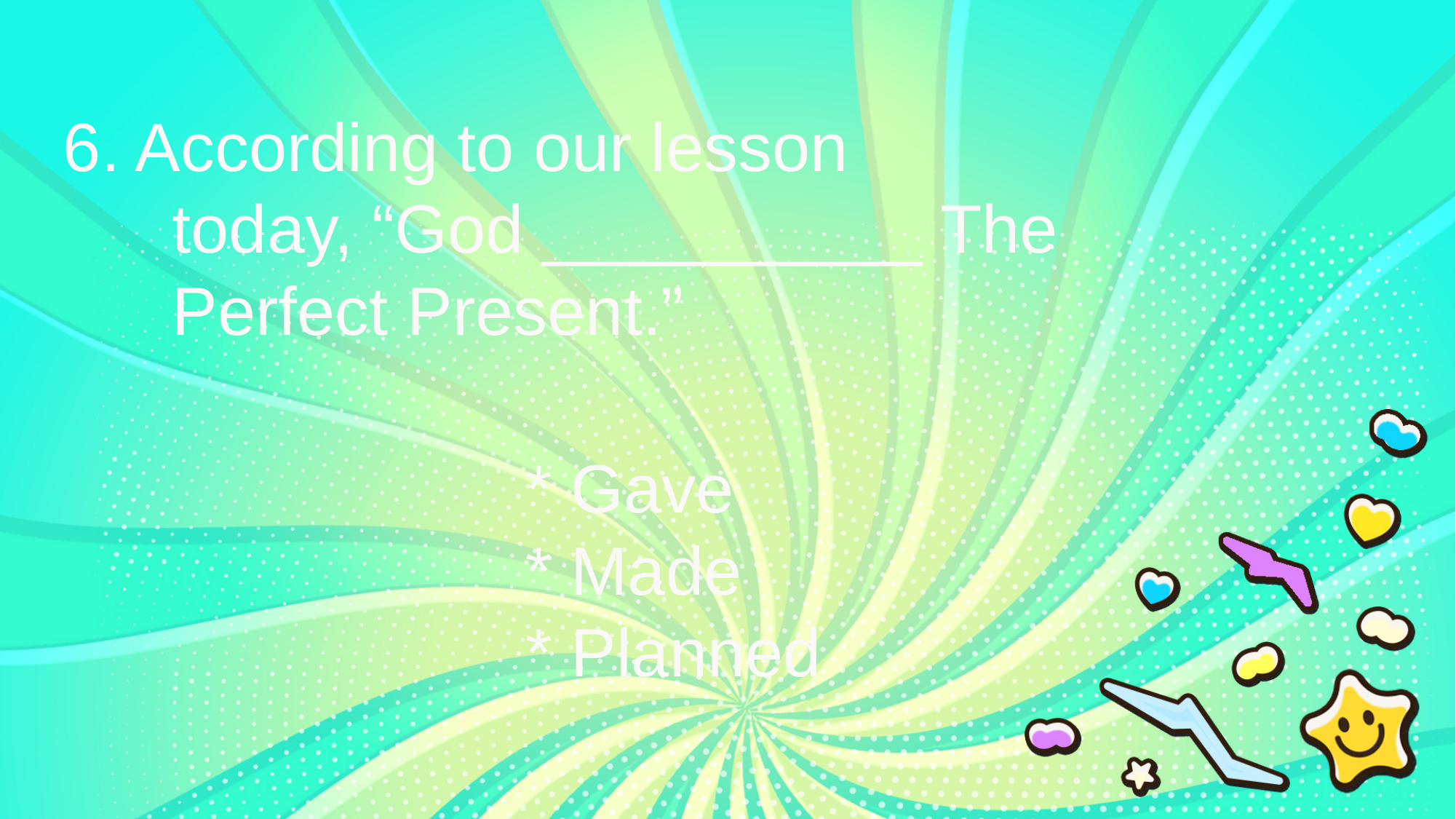

6. According to our lesson
	today, “God __________ The
	Perfect Present.”
* Gave
* Made
* Planned